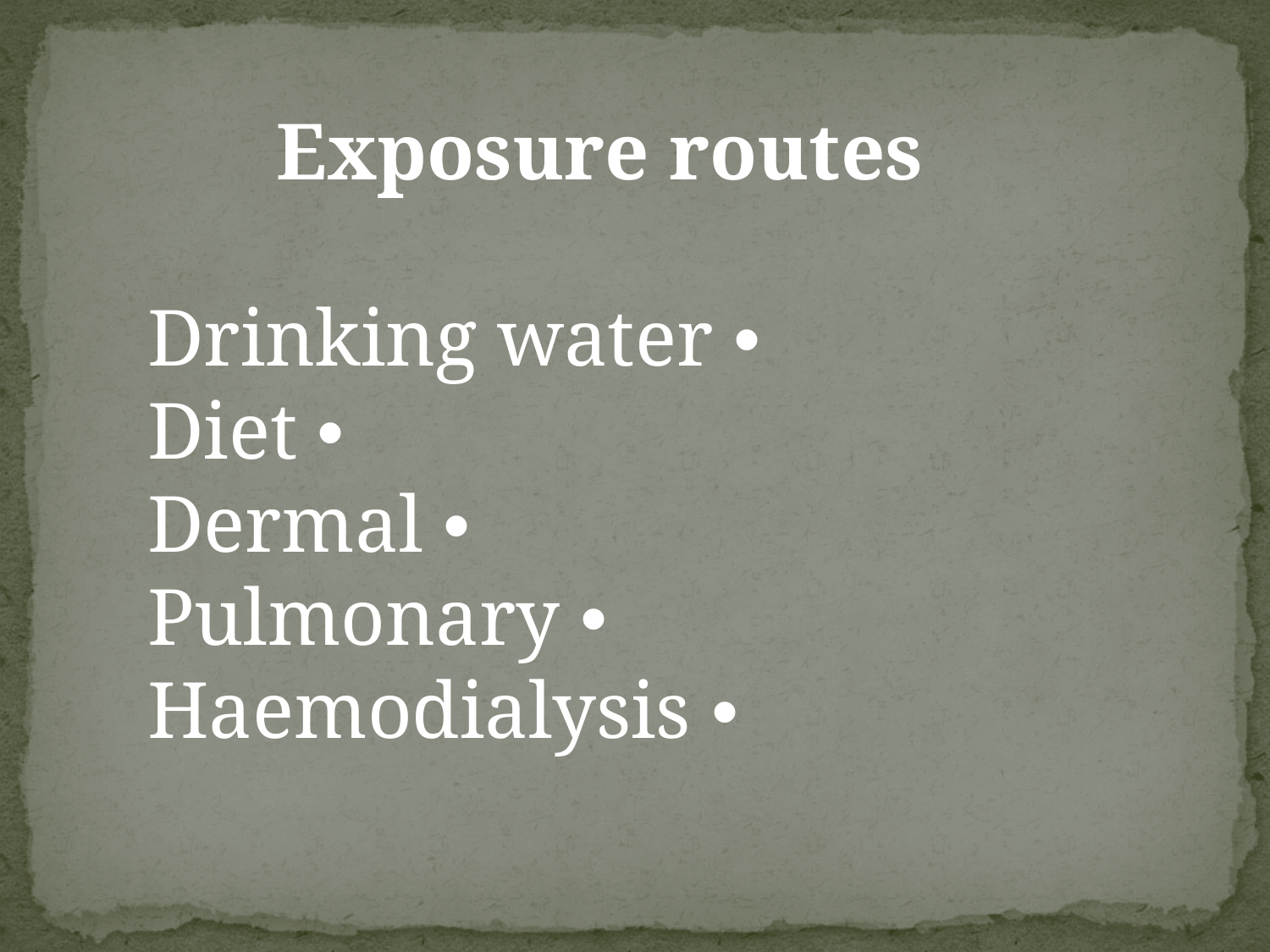

Exposure routes

• Drinking water
• Diet
• Dermal
• Pulmonary
• Haemodialysis